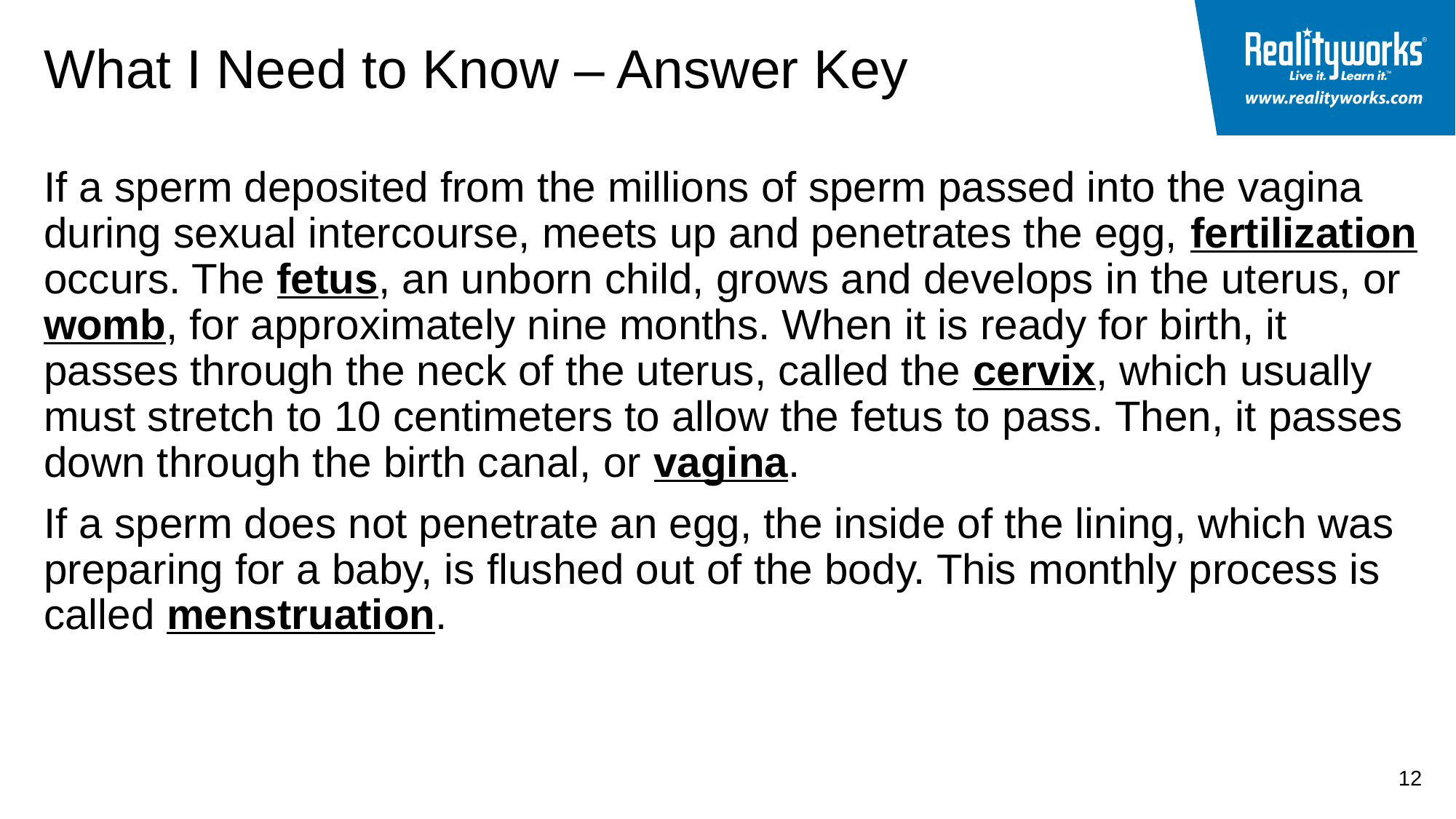

# What I Need to Know – Answer Key
If a sperm deposited from the millions of sperm passed into the vagina during sexual intercourse, meets up and penetrates the egg, fertilization occurs. The fetus, an unborn child, grows and develops in the uterus, or womb, for approximately nine months. When it is ready for birth, it passes through the neck of the uterus, called the cervix, which usually must stretch to 10 centimeters to allow the fetus to pass. Then, it passes down through the birth canal, or vagina.
If a sperm does not penetrate an egg, the inside of the lining, which was preparing for a baby, is flushed out of the body. This monthly process is called menstruation.
12